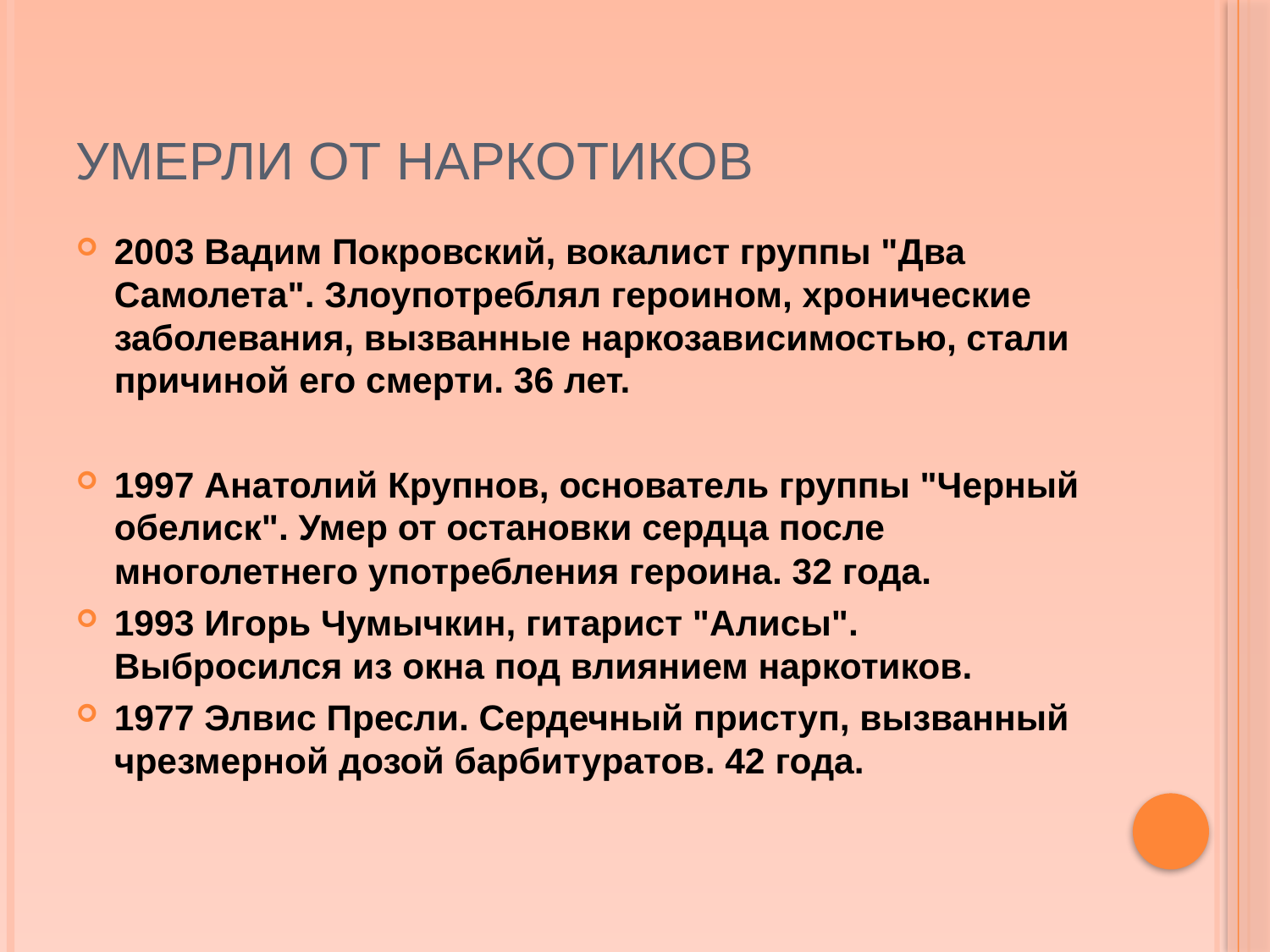

# Умерли от наркотиков
2003 Вадим Покровский, вокалист группы "Два Самолета". Злоупотреблял героином, хронические заболевания, вызванные наркозависимостью, стали причиной его смерти. 36 лет.

1997 Анатолий Крупнов, основатель группы "Черный обелиск". Умер от остановки сердца после многолетнего употребления героина. 32 года.
1993 Игоpь Чумычкин, гитаpист "Алисы". Выбросился из окна под влиянием наpкотиков.
1977 Элвис Пресли. Сердечный приступ, вызванный чрезмерной дозой баpбитуpатов. 42 года.